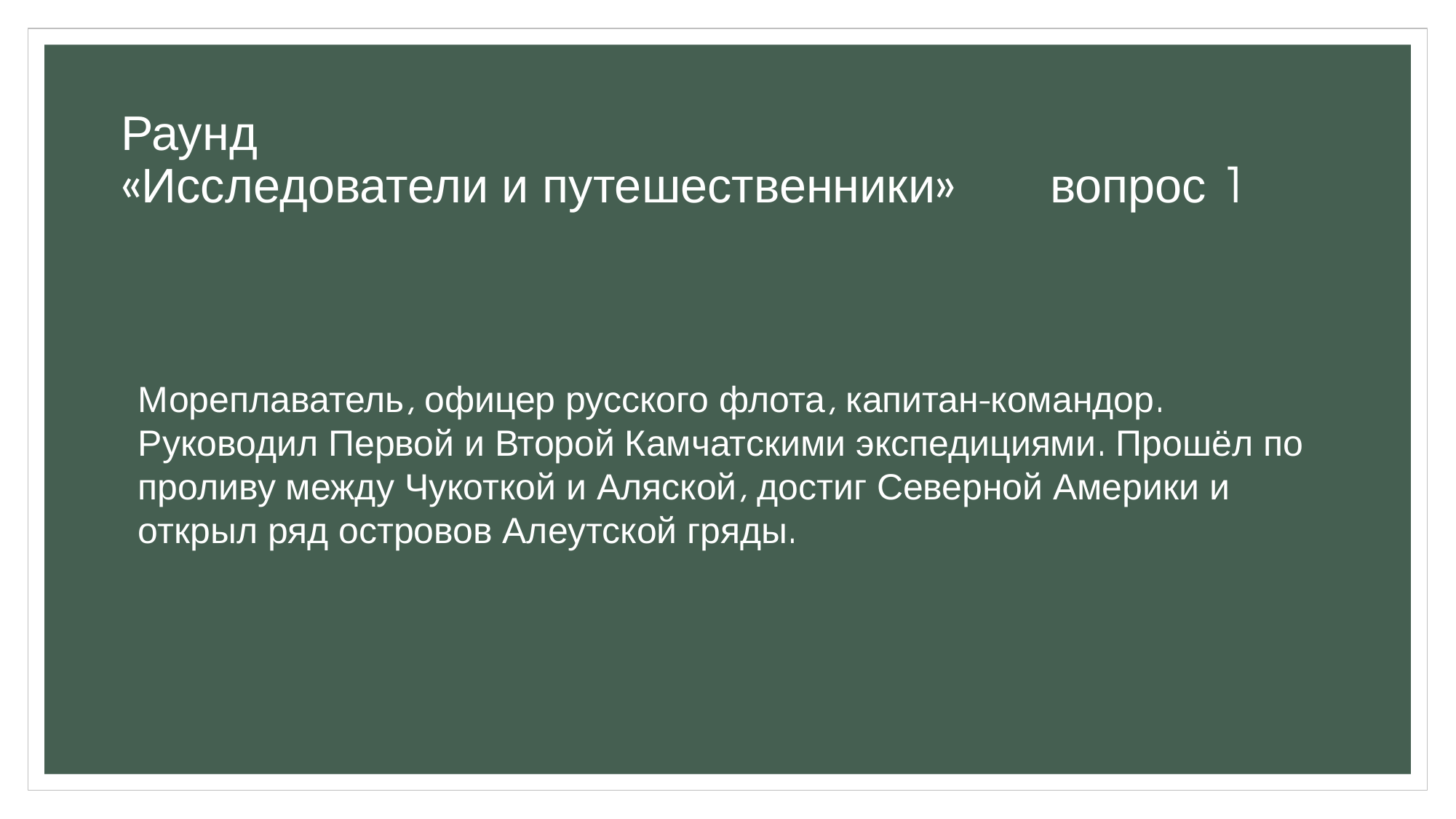

# Раунд «Исследователи и путешественники»       вопрос 1
Мореплаватель, офицер русского флота, капитан-командор. Руководил Первой и Второй Камчатскими экспедициями. Прошёл по проливу между Чукоткой и Аляской, достиг Северной Америки и открыл ряд островов Алеутской гряды.